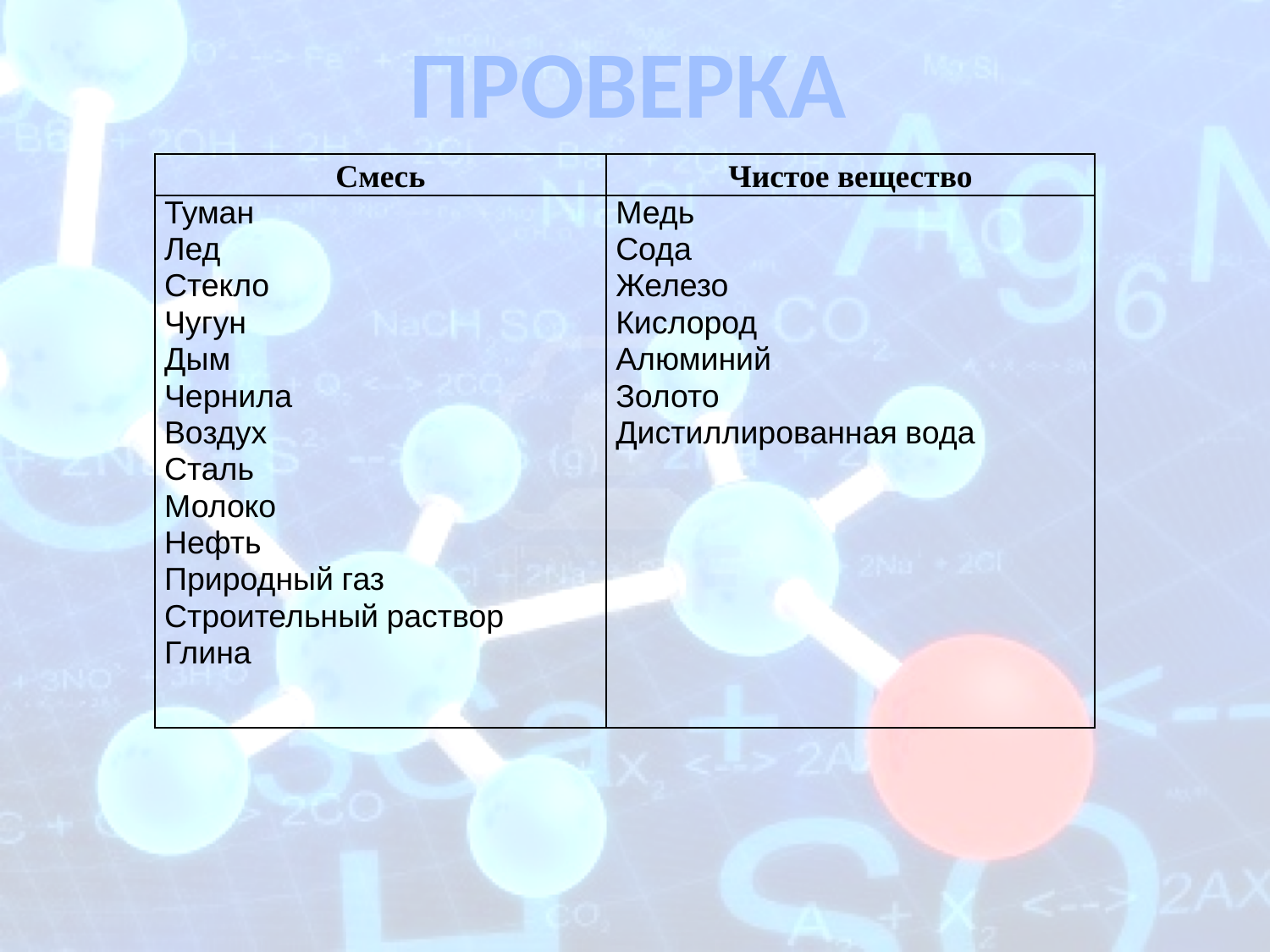

ПРОВЕРКА
| Смесь | Чистое вещество |
| --- | --- |
| Туман Лед Стекло Чугун Дым Чернила Воздух Сталь Молоко Нефть Природный газ Строительный раствор Глина | Медь Сода Железо Кислород Алюминий Золото Дистиллированная вода |